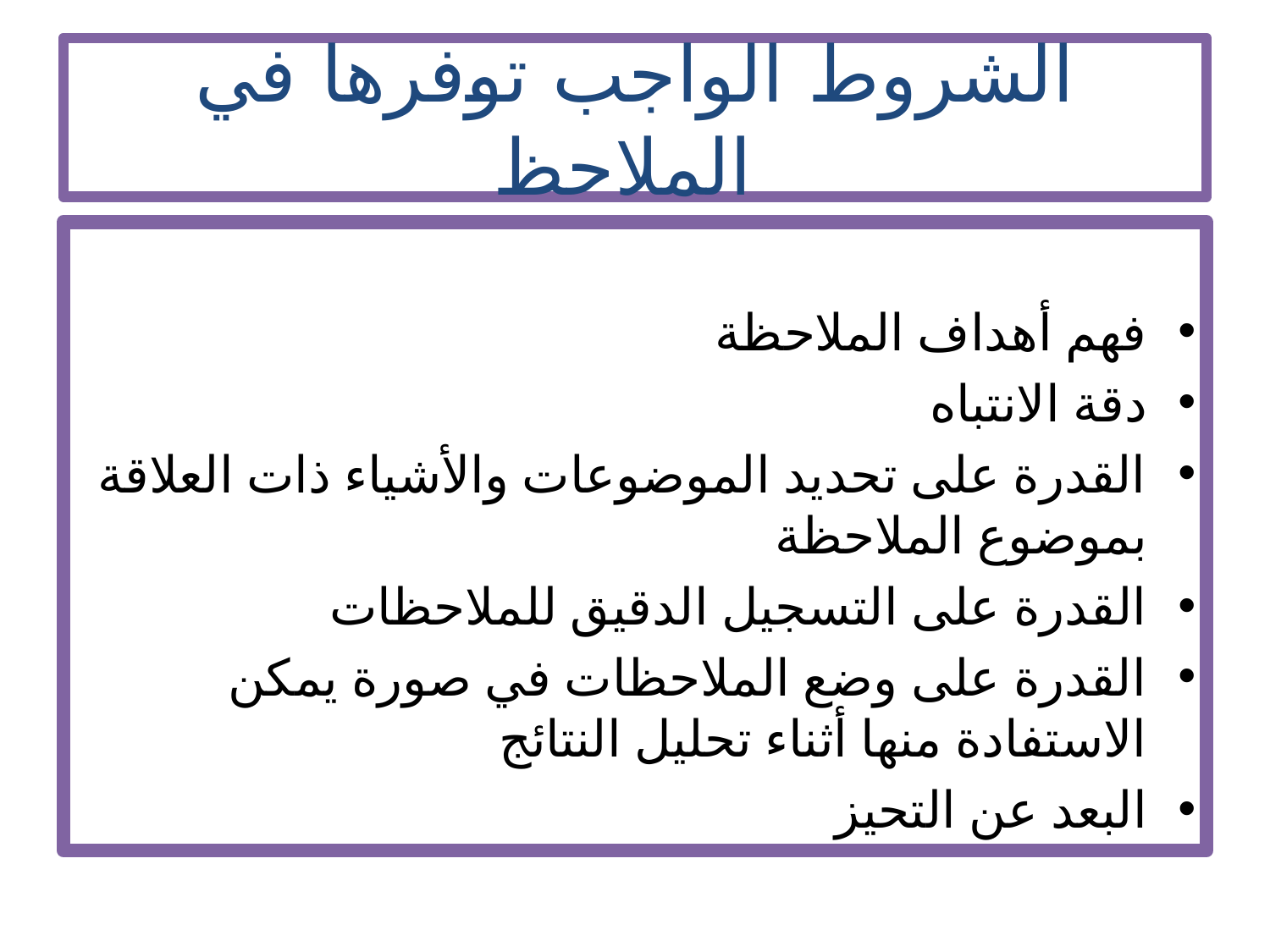

# الشروط الواجب توفرها في الملاحظ

فهم أهداف الملاحظة
دقة الانتباه
القدرة على تحديد الموضوعات والأشياء ذات العلاقة بموضوع الملاحظة
القدرة على التسجيل الدقيق للملاحظات
القدرة على وضع الملاحظات في صورة يمكن الاستفادة منها أثناء تحليل النتائج
البعد عن التحيز